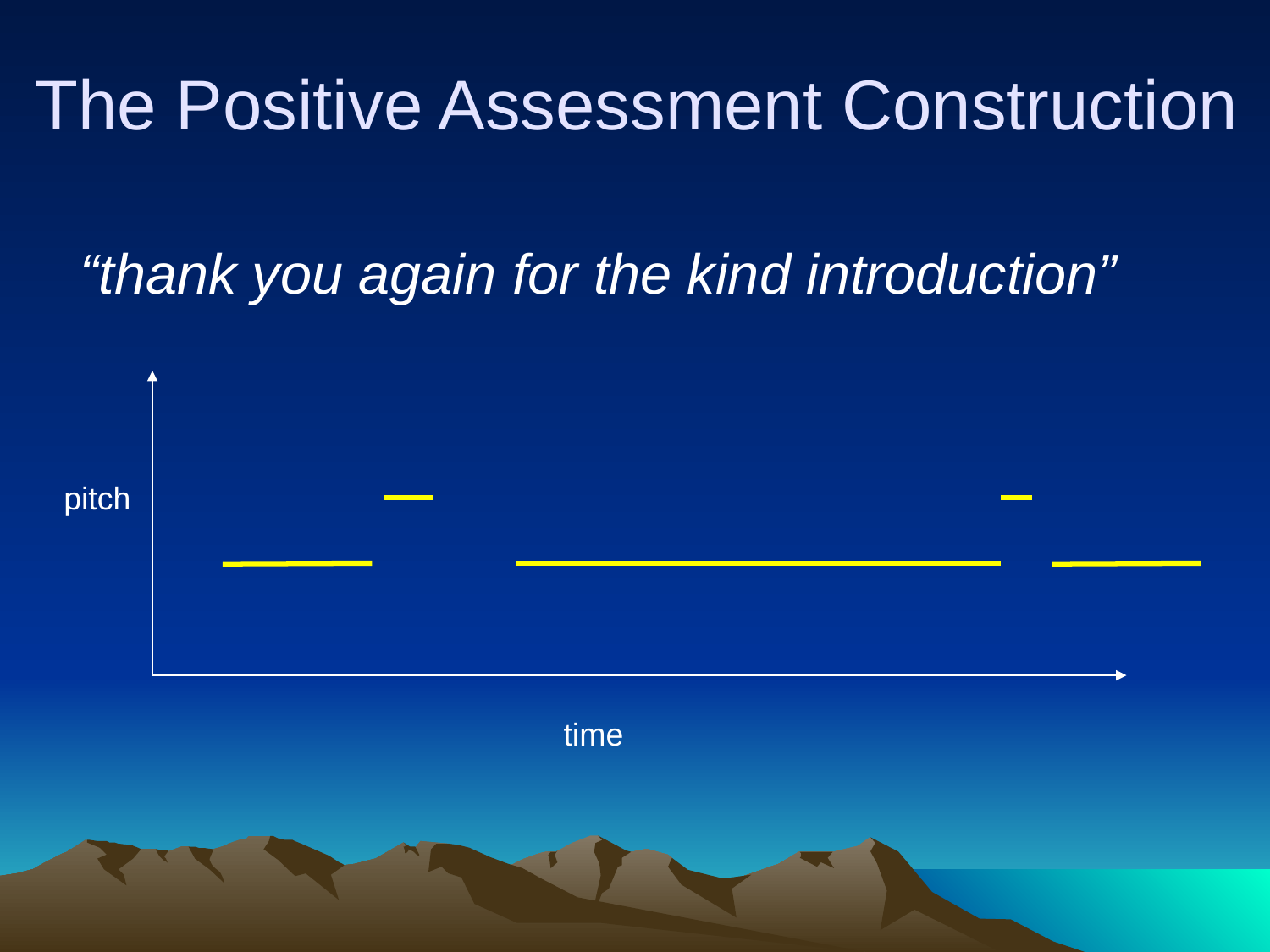

# The Positive Assessment Construction
“thank you again for the kind introduction”
pitch
time